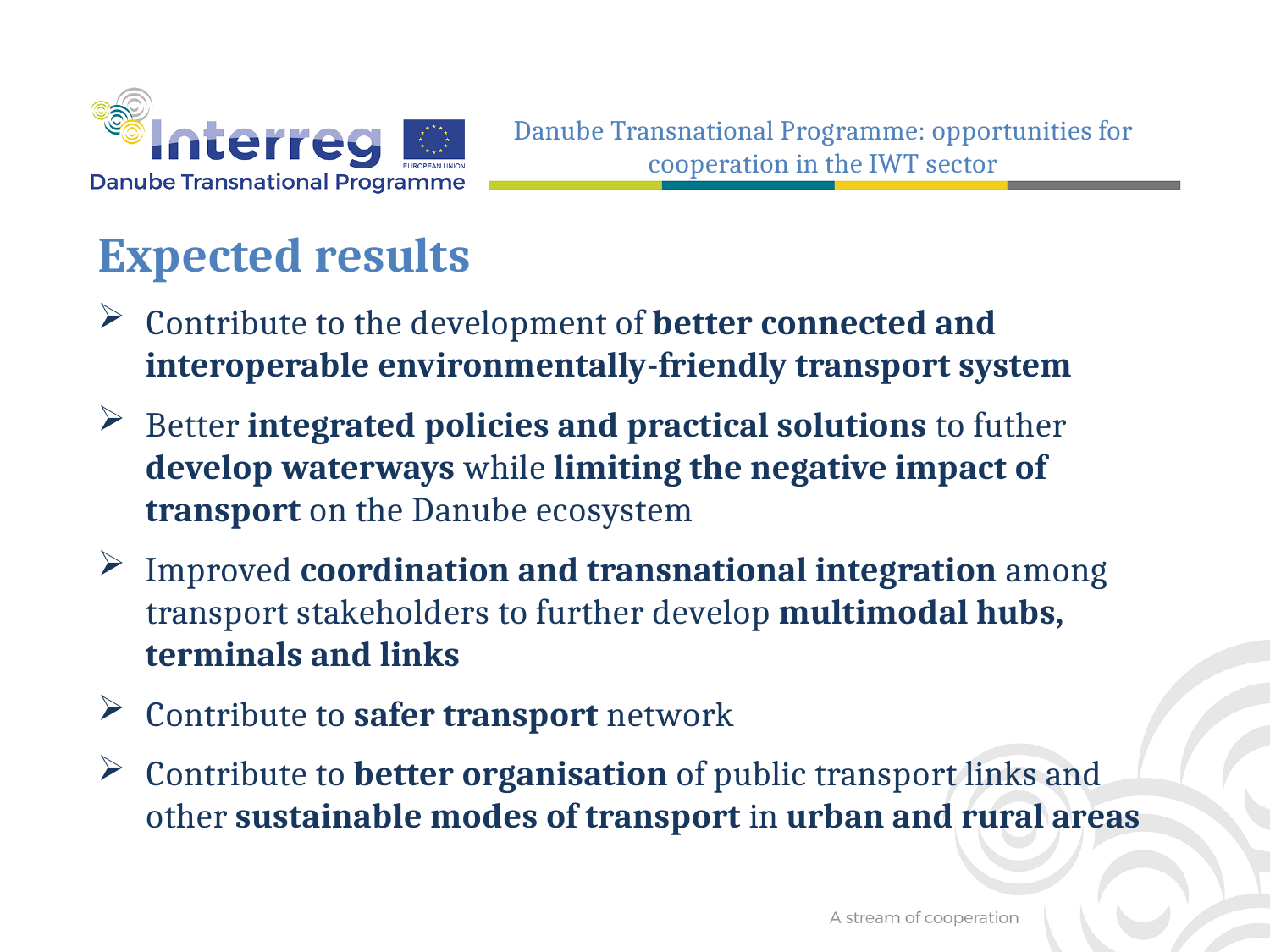

Danube Transnational Programme: opportunities for cooperation in the IWT sector
Expected results
Contribute to the development of better connected and interoperable environmentally-friendly transport system
Better integrated policies and practical solutions to futher develop waterways while limiting the negative impact of transport on the Danube ecosystem
Improved coordination and transnational integration among transport stakeholders to further develop multimodal hubs, terminals and links
Contribute to safer transport network
Contribute to better organisation of public transport links and other sustainable modes of transport in urban and rural areas